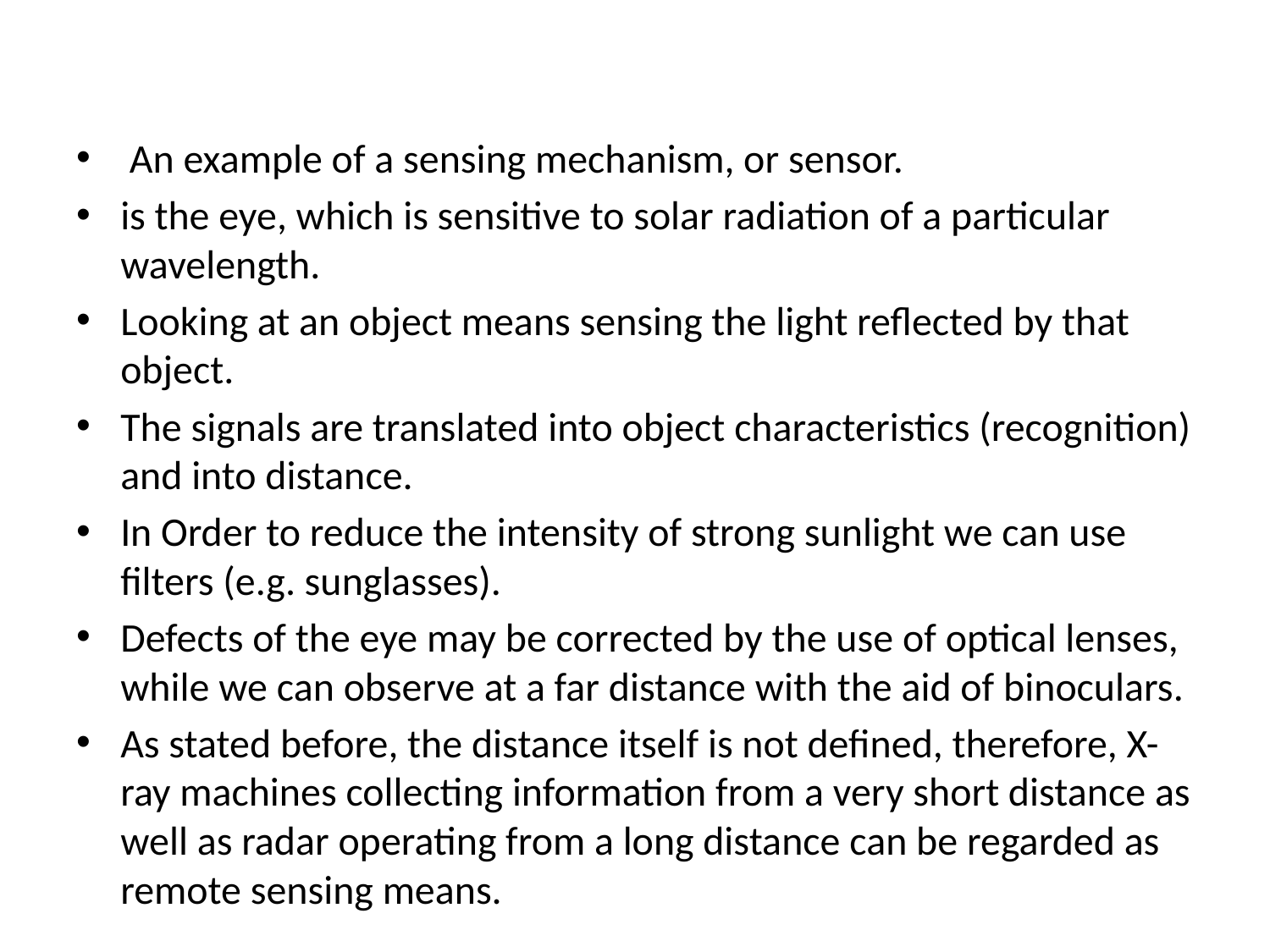

#
 An example of a sensing mechanism, or sensor.
is the eye, which is sensitive to solar radiation of a particular wavelength.
Looking at an object means sensing the light reflected by that object.
The signals are translated into object characteristics (recognition) and into distance.
In Order to reduce the intensity of strong sunlight we can use filters (e.g. sunglasses).
Defects of the eye may be corrected by the use of optical lenses, while we can observe at a far distance with the aid of binoculars.
As stated before, the distance itself is not defined, therefore, X-ray machines collecting information from a very short distance as well as radar operating from a long distance can be regarded as remote sensing means.